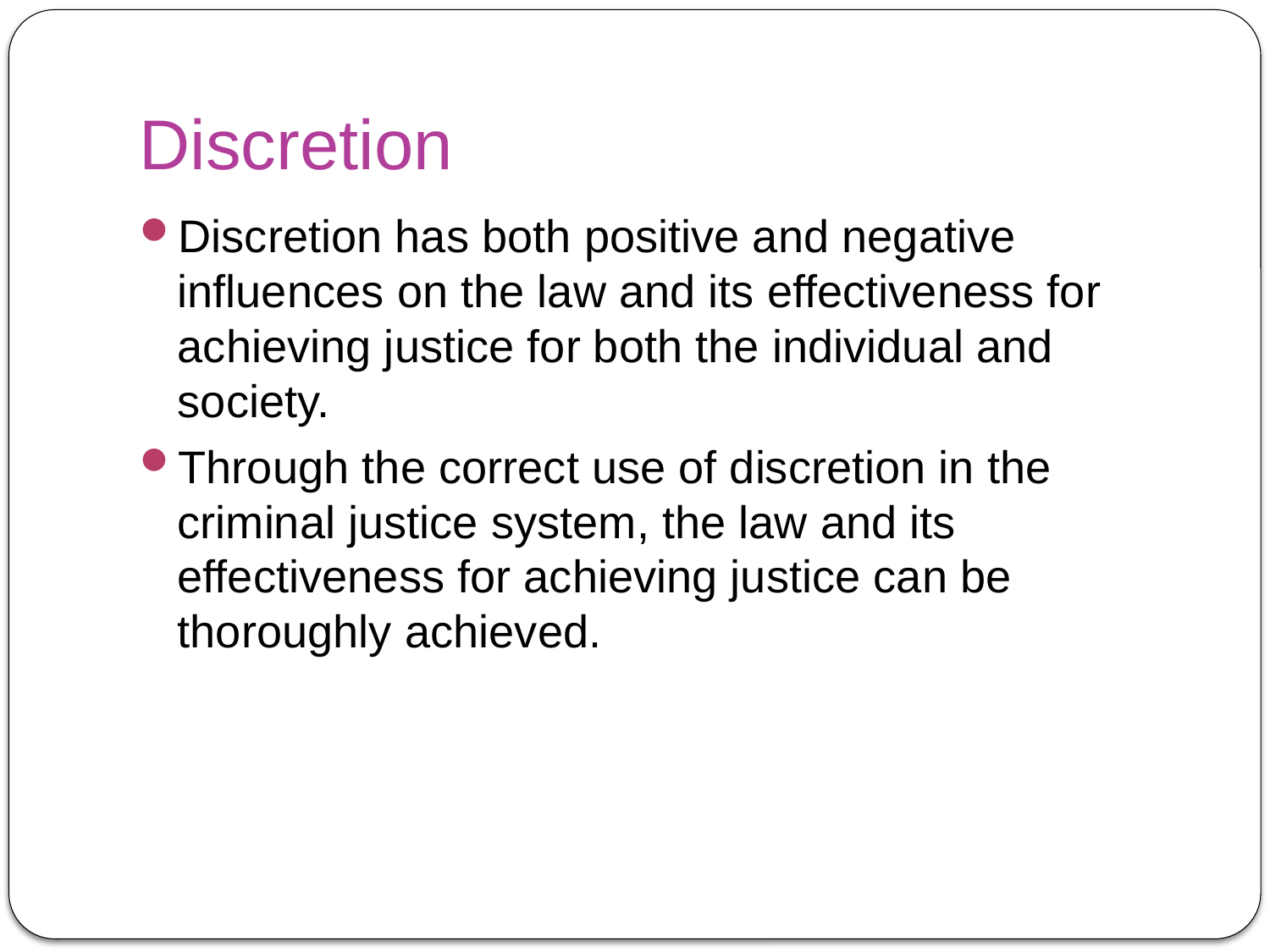

# Discretion
Discretion has both positive and negative influences on the law and its effectiveness for achieving justice for both the individual and society.
Through the correct use of discretion in the criminal justice system, the law and its effectiveness for achieving justice can be thoroughly achieved.